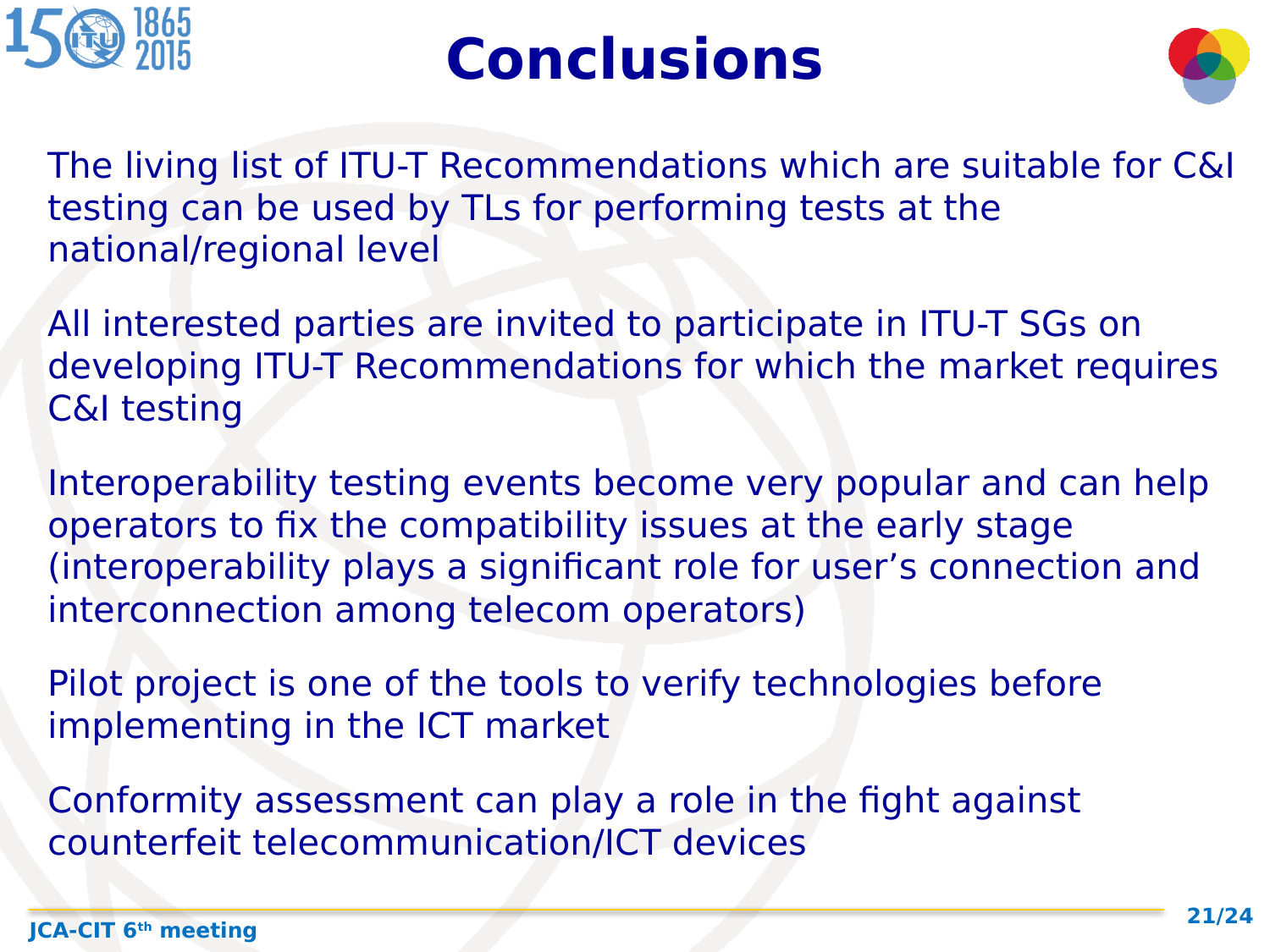

Conclusions
The living list of ITU-T Recommendations which are suitable for C&I testing can be used by TLs for performing tests at the national/regional level
All interested parties are invited to participate in ITU-T SGs on developing ITU-T Recommendations for which the market requires C&I testing
Interoperability testing events become very popular and can help operators to fix the compatibility issues at the early stage (interoperability plays a significant role for user’s connection and interconnection among telecom operators)
Pilot project is one of the tools to verify technologies before implementing in the ICT market
Conformity assessment can play a role in the fight against counterfeit telecommunication/ICT devices
21/24